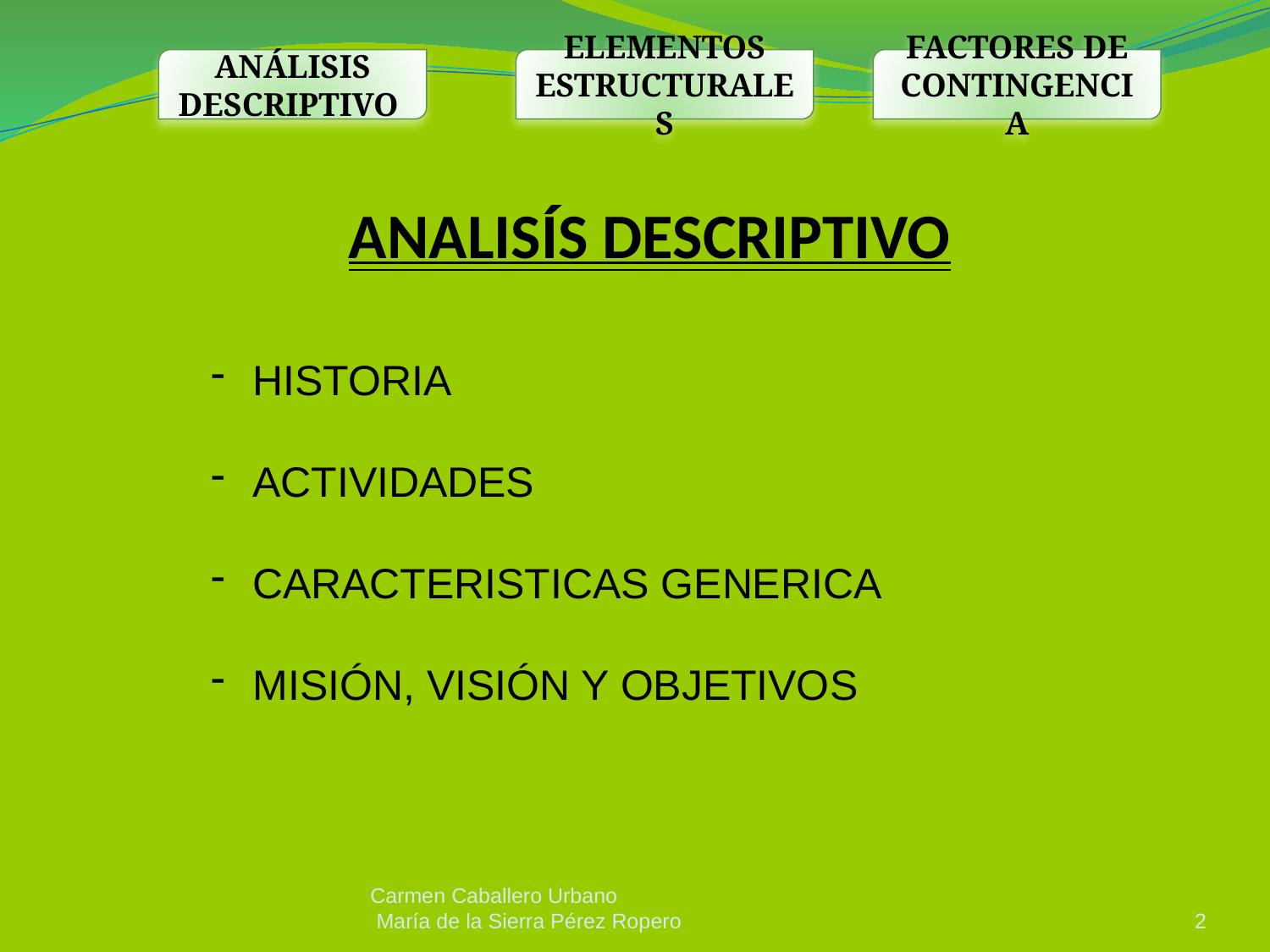

ANÁLISIS DESCRIPTIVO
ELEMENTOS ESTRUCTURALES
FACTORES DE CONTINGENCIA

ANALISÍS DESCRIPTIVO

#
 HISTORIA

 ACTIVIDADES

 CARACTERISTICAS GENERICA

 MISIÓN, VISIÓN Y OBJETIVOS

Carmen Caballero Urbano
 María de la Sierra Pérez Ropero
2